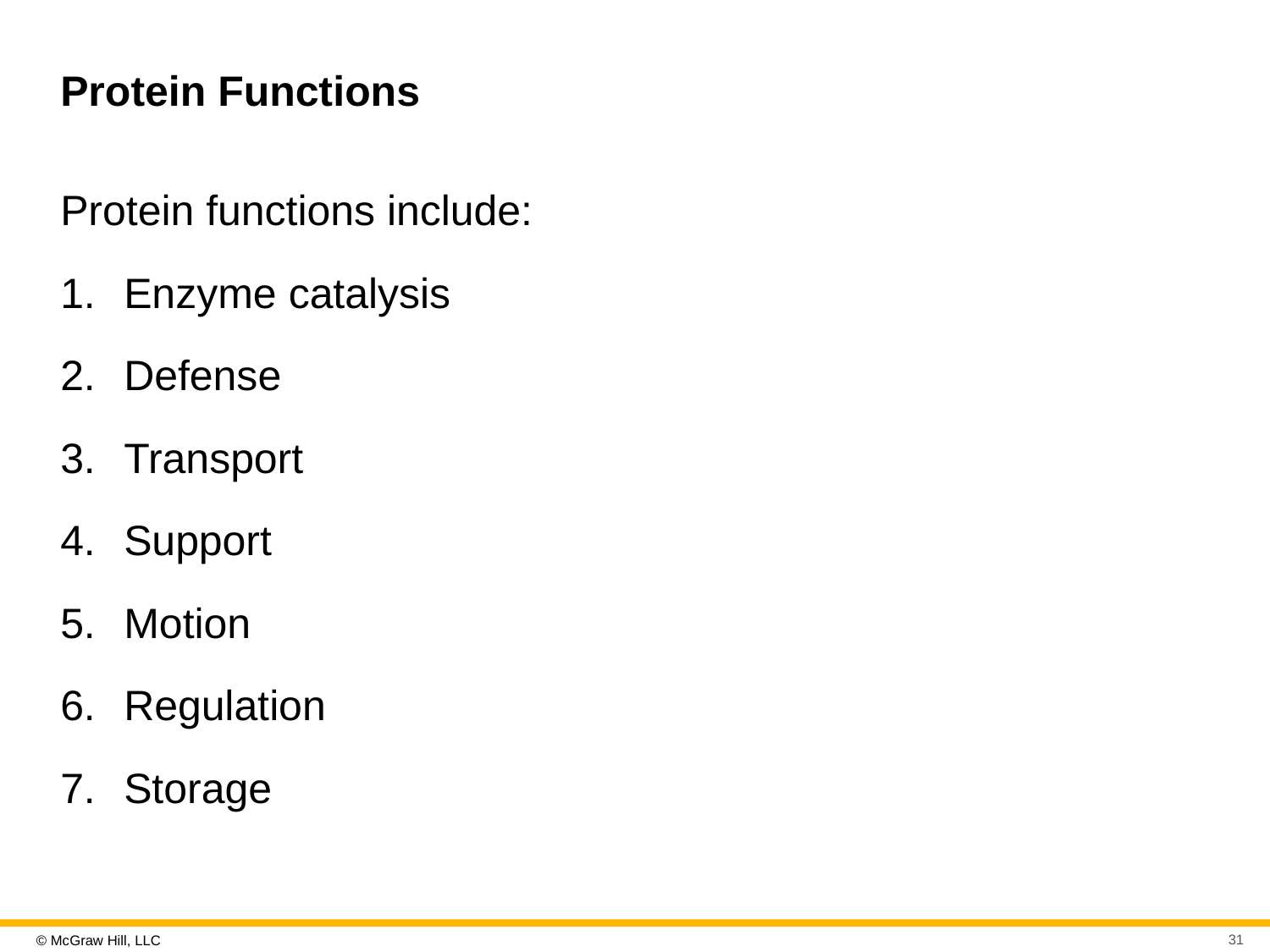

# Protein Functions
Protein functions include:
Enzyme catalysis
Defense
Transport
Support
Motion
Regulation
Storage
31